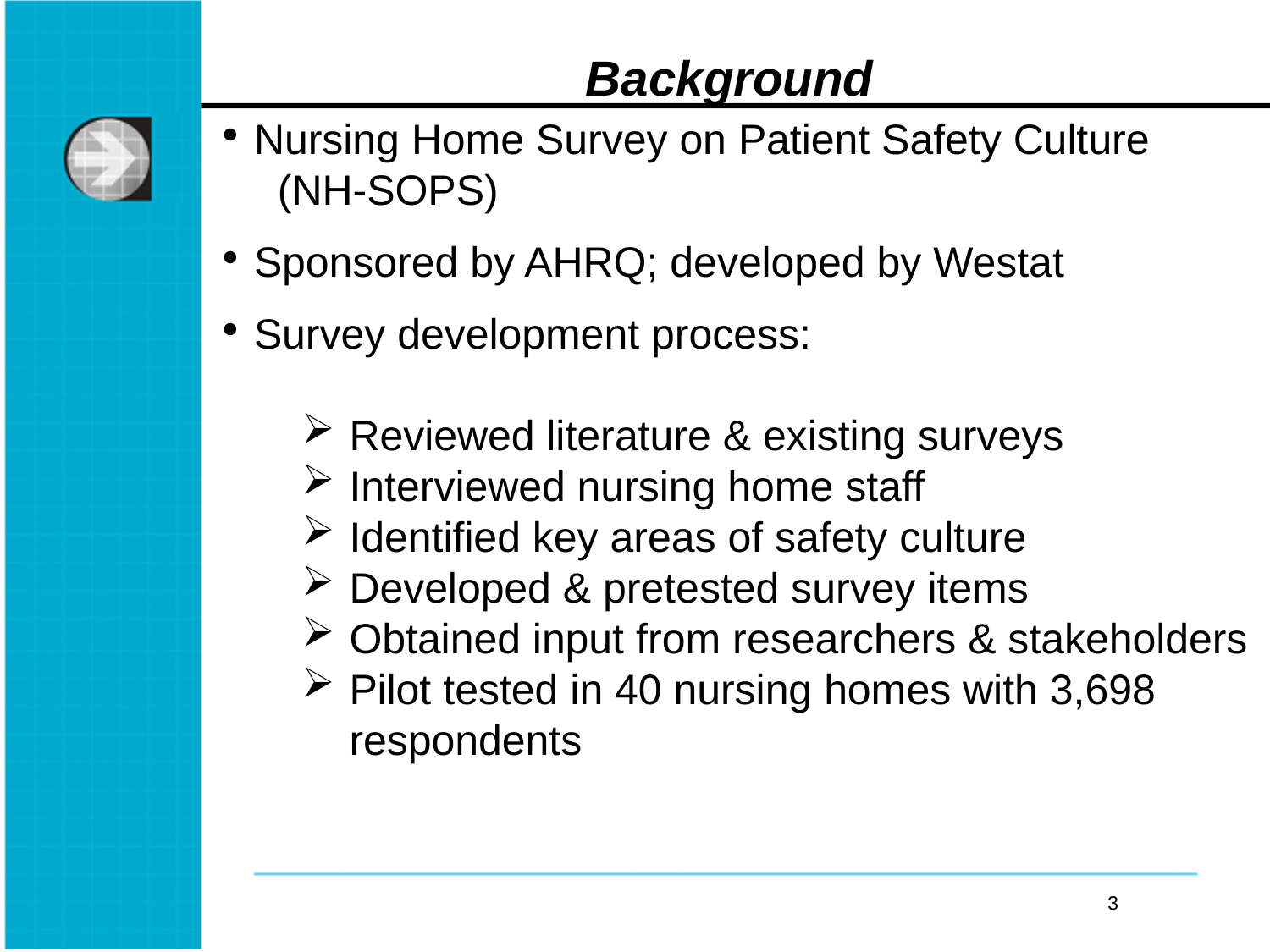

# Background

Nursing Home Survey on Patient Safety Culture           (NH-SOPS)
Sponsored by AHRQ; developed by Westat
Survey development process:

Reviewed literature & existing surveys
Interviewed nursing home staff
Identified key areas of safety culture
Developed & pretested survey items
Obtained input from researchers & stakeholders
Pilot tested in 40 nursing homes with 3,698 respondents